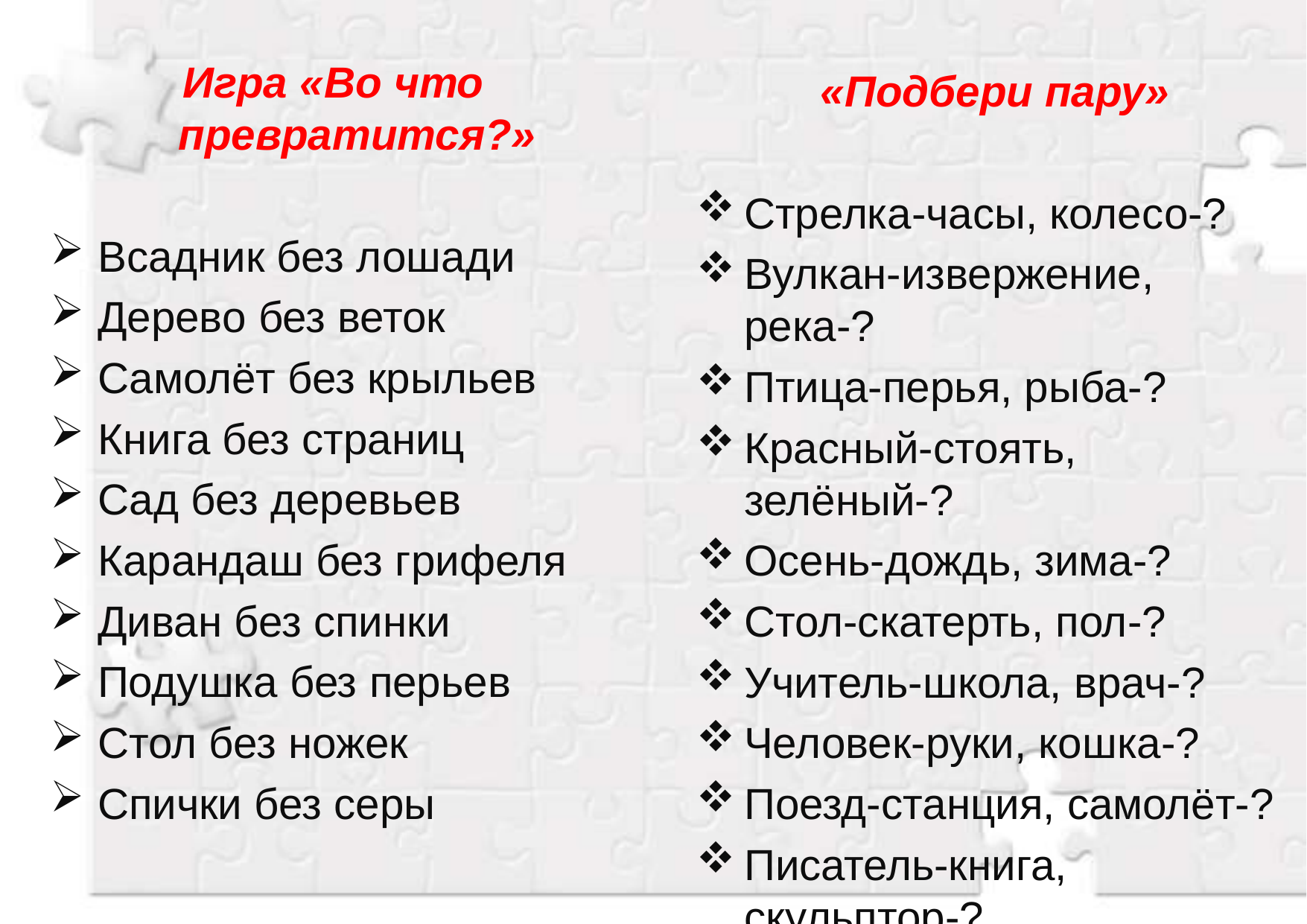

Игра «Во что превратится?»

Всадник без лошади
Дерево без веток
Самолёт без крыльев
Книга без страниц
Сад без деревьев
Карандаш без грифеля
Диван без спинки
Подушка без перьев
Стол без ножек
Спички без серы
«Подбери пару»

Стрелка-часы, колесо-?
Вулкан-извержение, река-?
Птица-перья, рыба-?
Красный-стоять, зелёный-?
Осень-дождь, зима-?
Стол-скатерть, пол-?
Учитель-школа, врач-?
Человек-руки, кошка-?
Поезд-станция, самолёт-?
Писатель-книга, скульптор-?